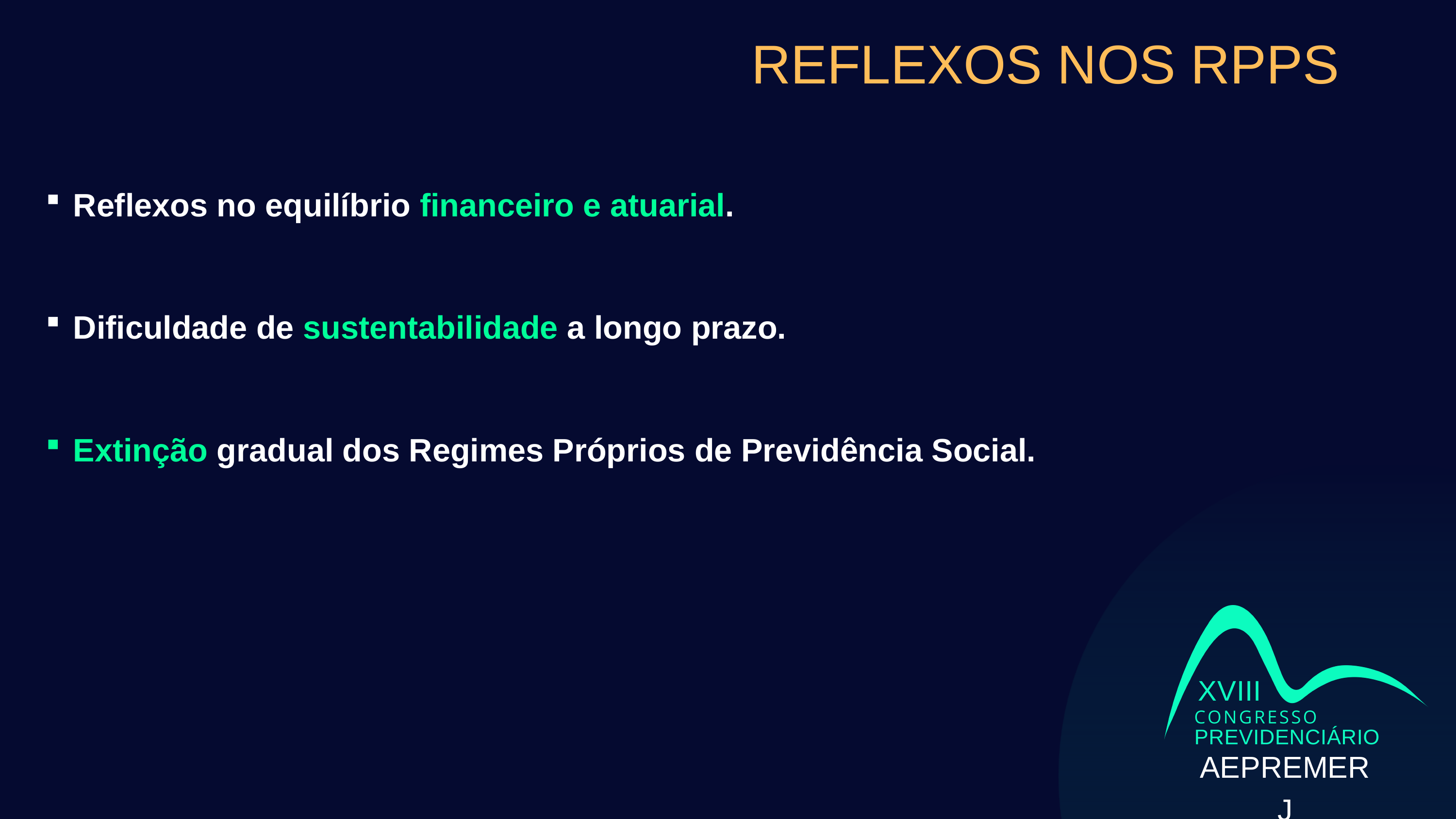

REFLEXOS NOS RPPS

Reflexos no equilíbrio financeiro e atuarial.

Dificuldade de sustentabilidade a longo prazo.

Extinção gradual dos Regimes Próprios de Previdência Social.

XVIII
CONGRESSO
PREVIDENCIÁRIO
AEPREMERJ